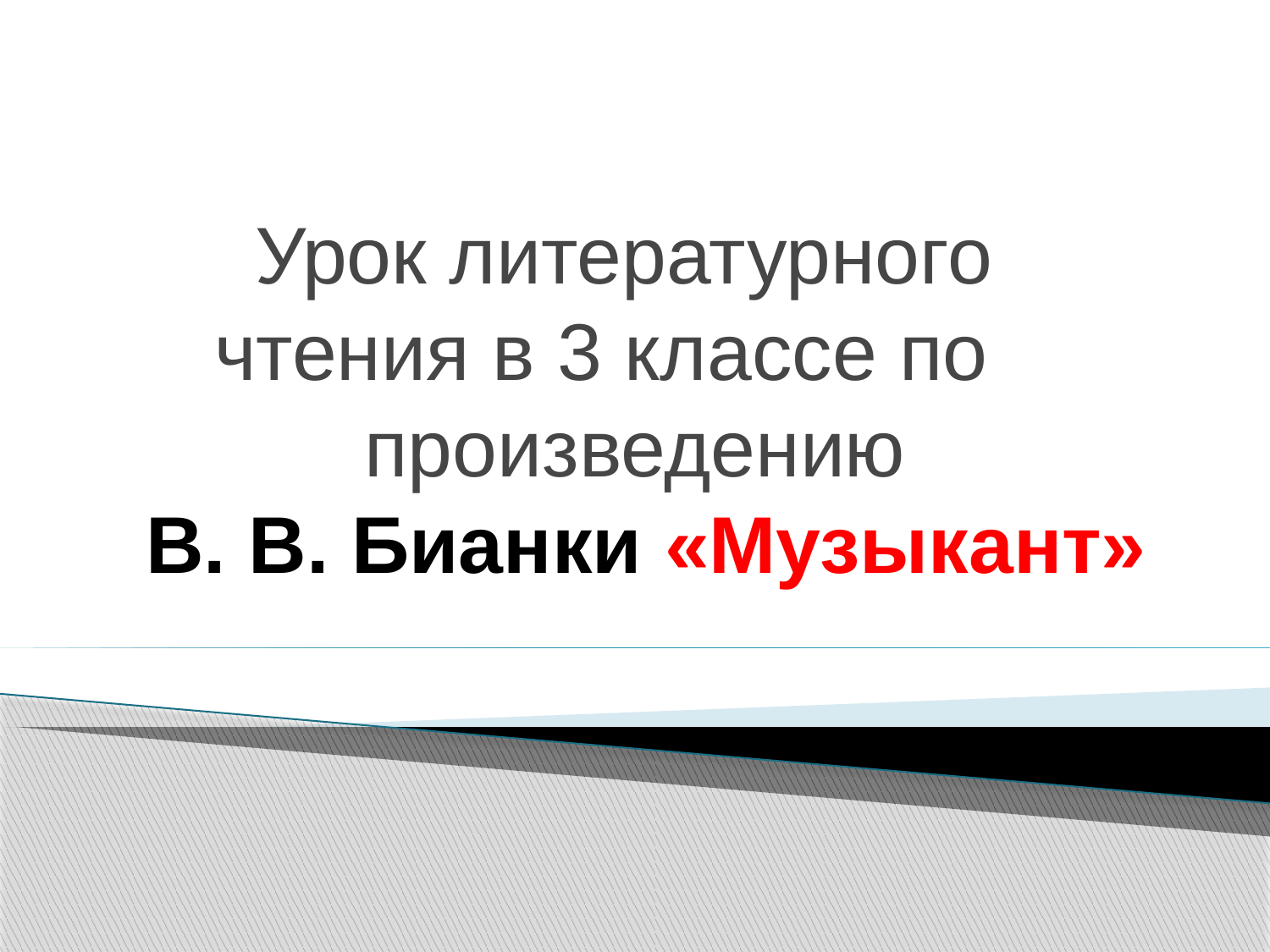

# Урок литературного чтения в 3 классе по произведению В. В. Бианки «Музыкант»